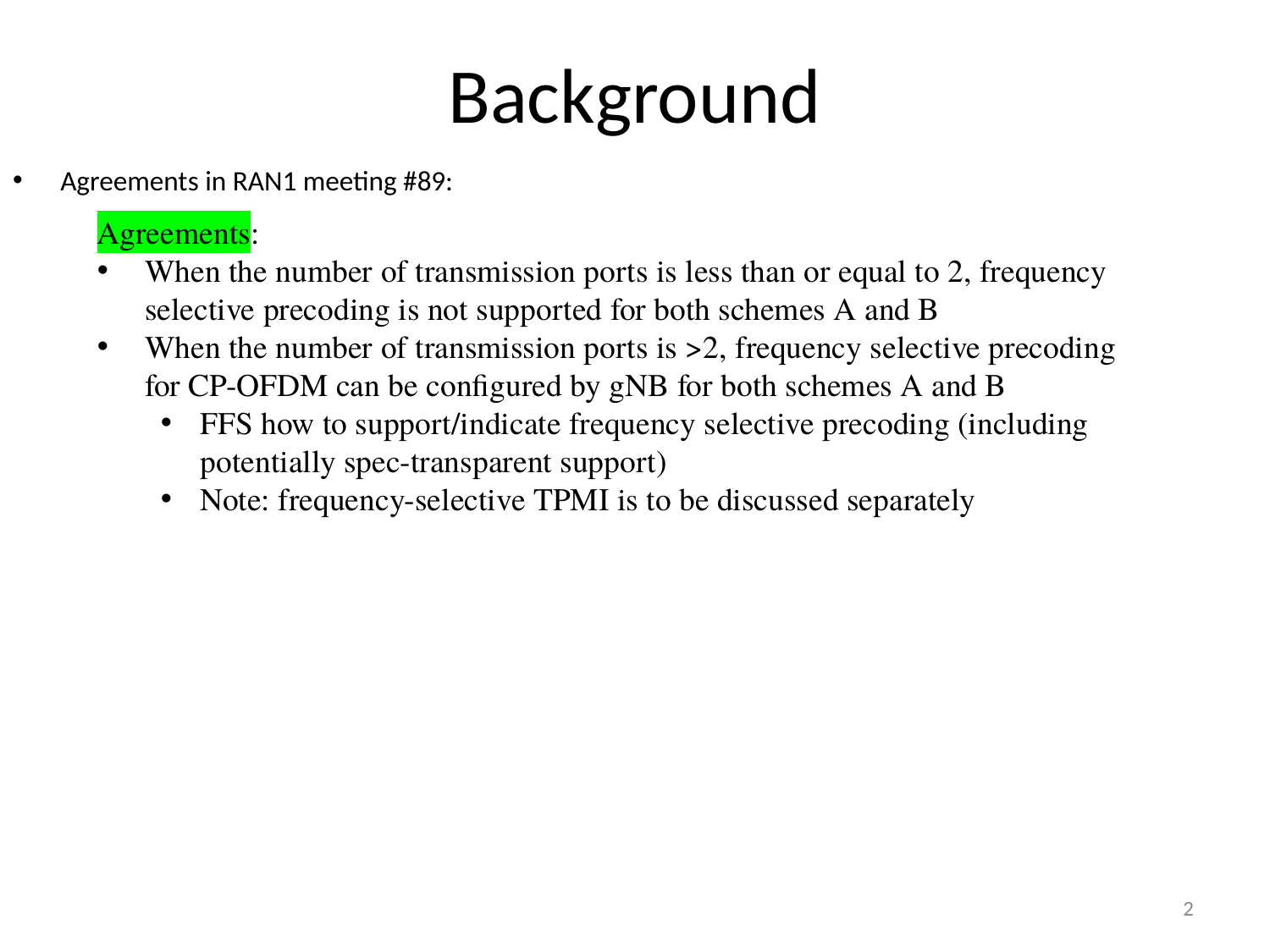

# Background
Agreements in RAN1 meeting #89:

Agreements:
When the number of transmission ports is less than or equal to 2, frequency selective precoding is not supported for both schemes A and B
When the number of transmission ports is >2, frequency selective precoding for CP-OFDM can be configured by gNB for both schemes A and B
FFS how to support/indicate frequency selective precoding (including potentially spec-transparent support)
Note: frequency-selective TPMI is to be discussed separately
2